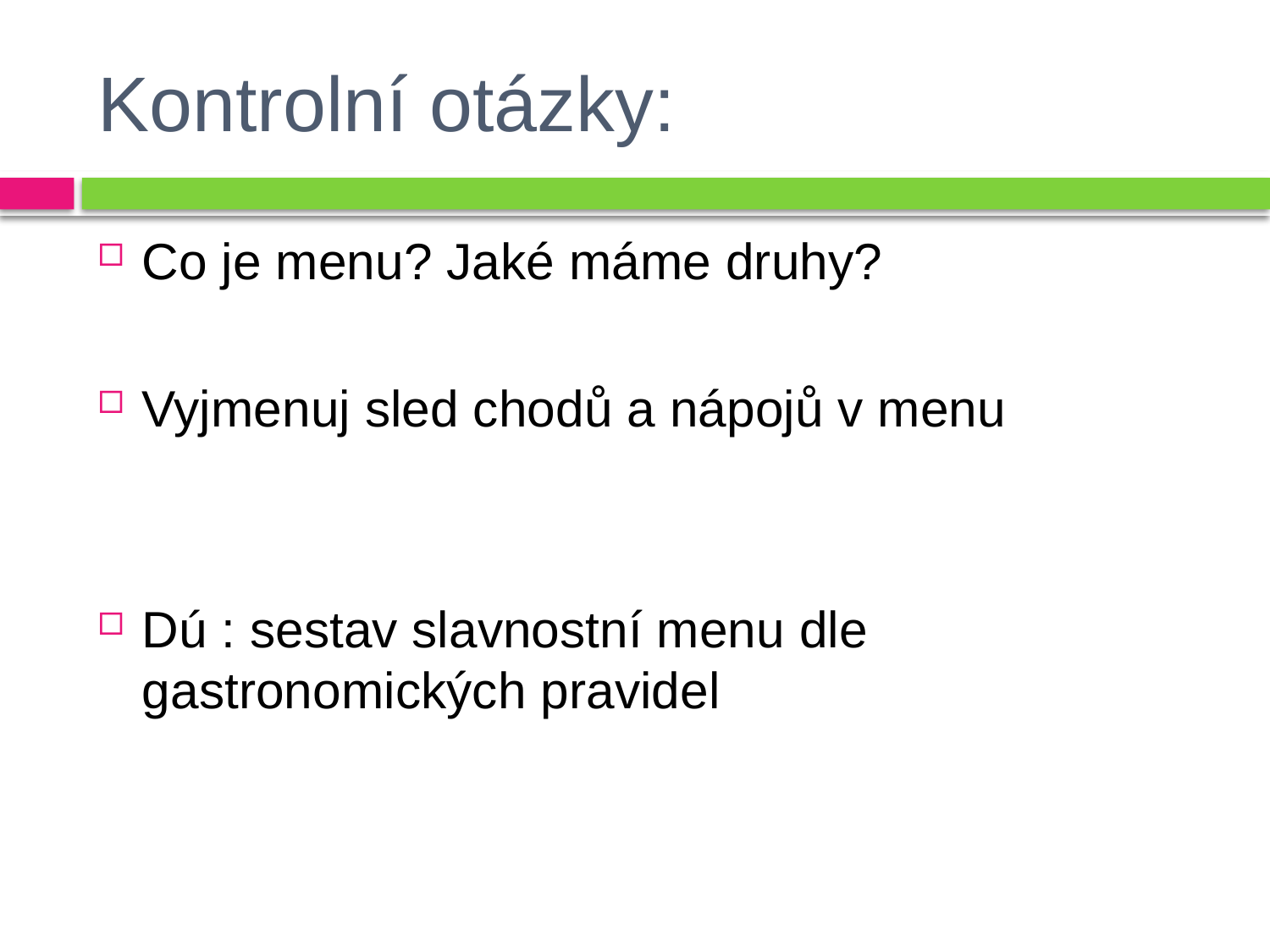

# Kontrolní otázky:
Co je menu? Jaké máme druhy?

Vyjmenuj sled chodů a nápojů v menu

Dú : sestav slavnostní menu dle gastronomických pravidel